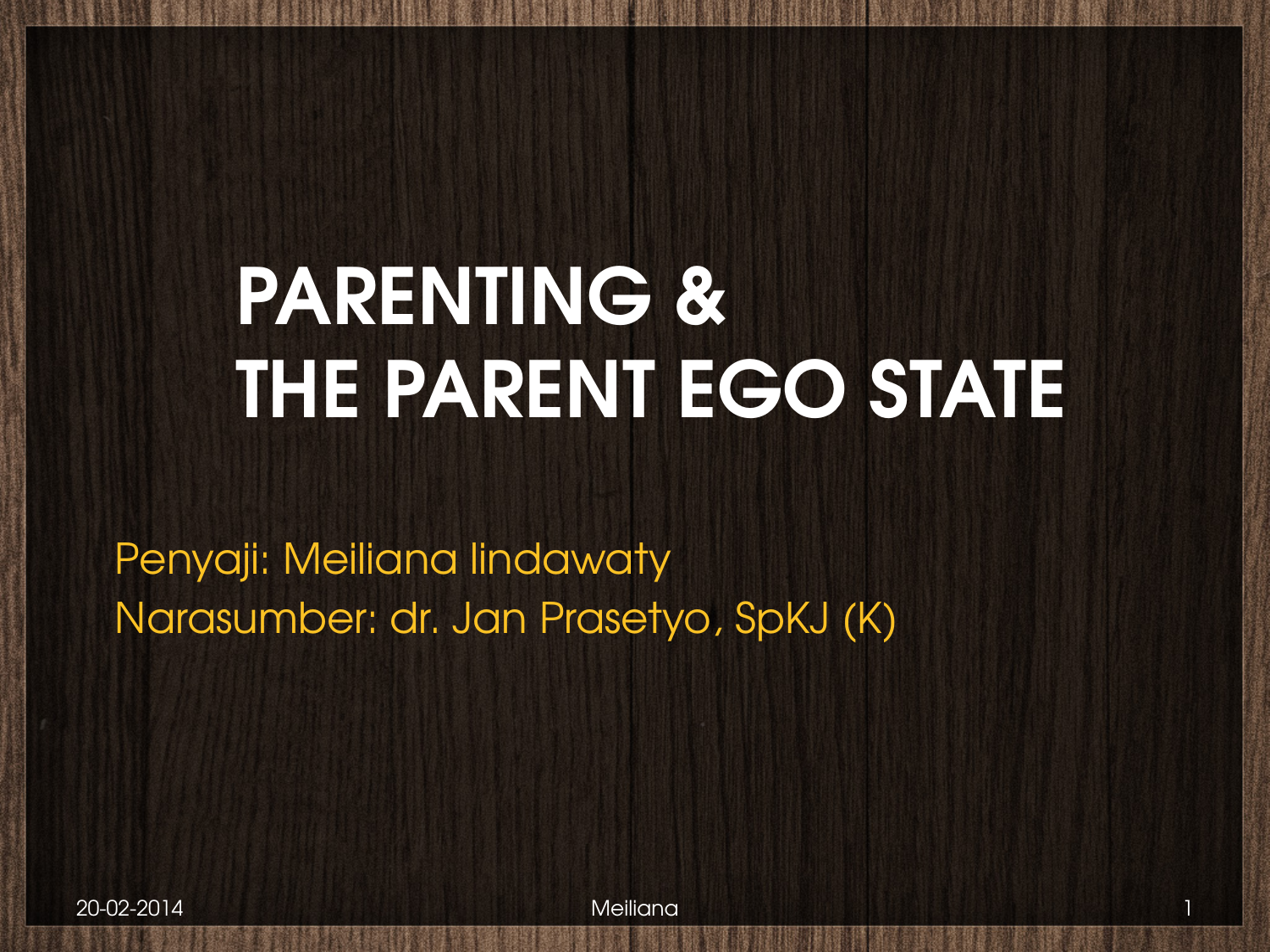

# PARENTING & THE PARENT EGO STATE
Penyaji: Meiliana lindawaty
Narasumber: dr. Jan Prasetyo, SpKJ (K)
20-02-2014
Meiliana
1